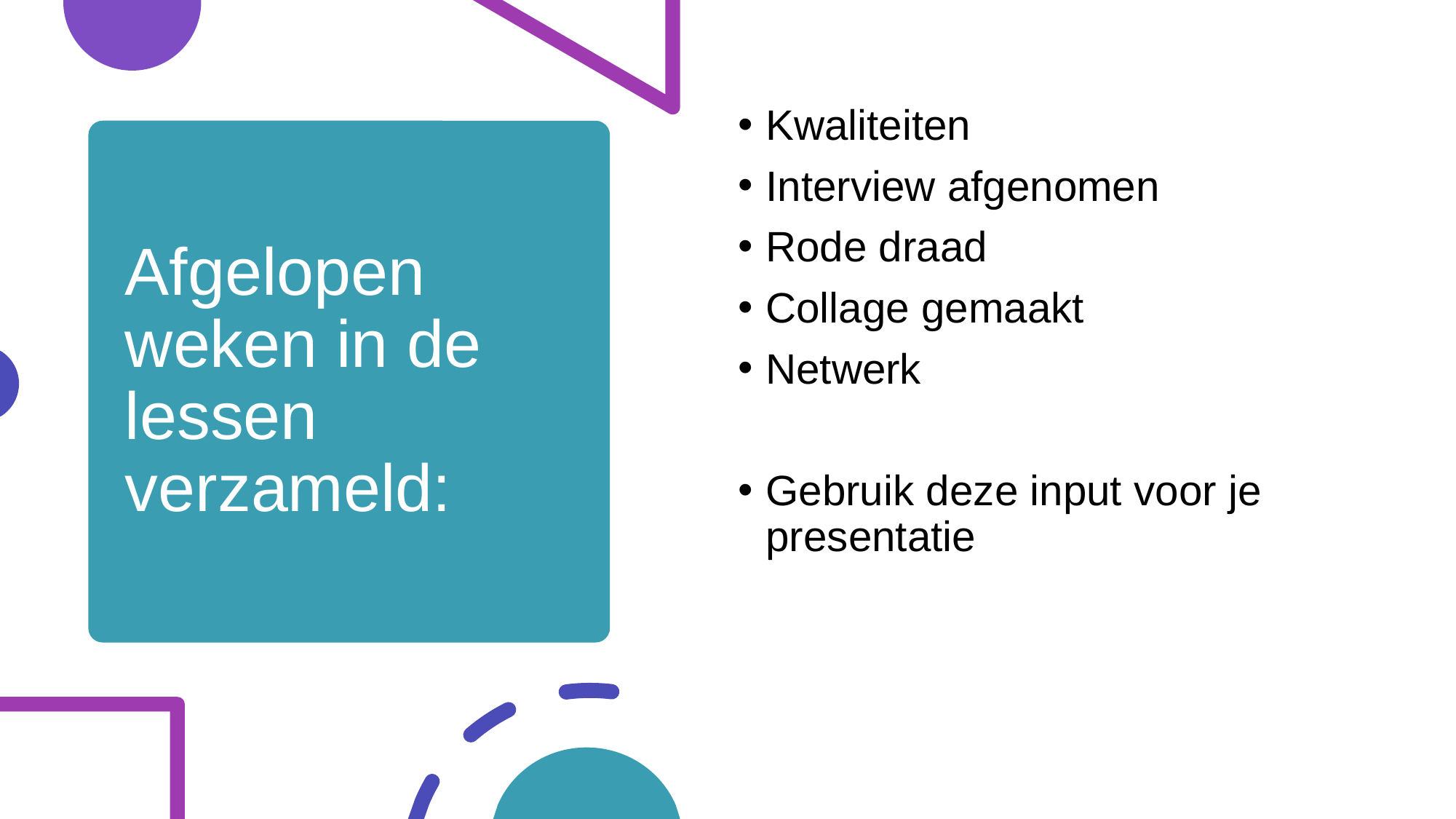

Kwaliteiten
Interview afgenomen
Rode draad
Collage gemaakt
Netwerk

Gebruik deze input voor je presentatie

# Afgelopen weken in de lessen verzameld: